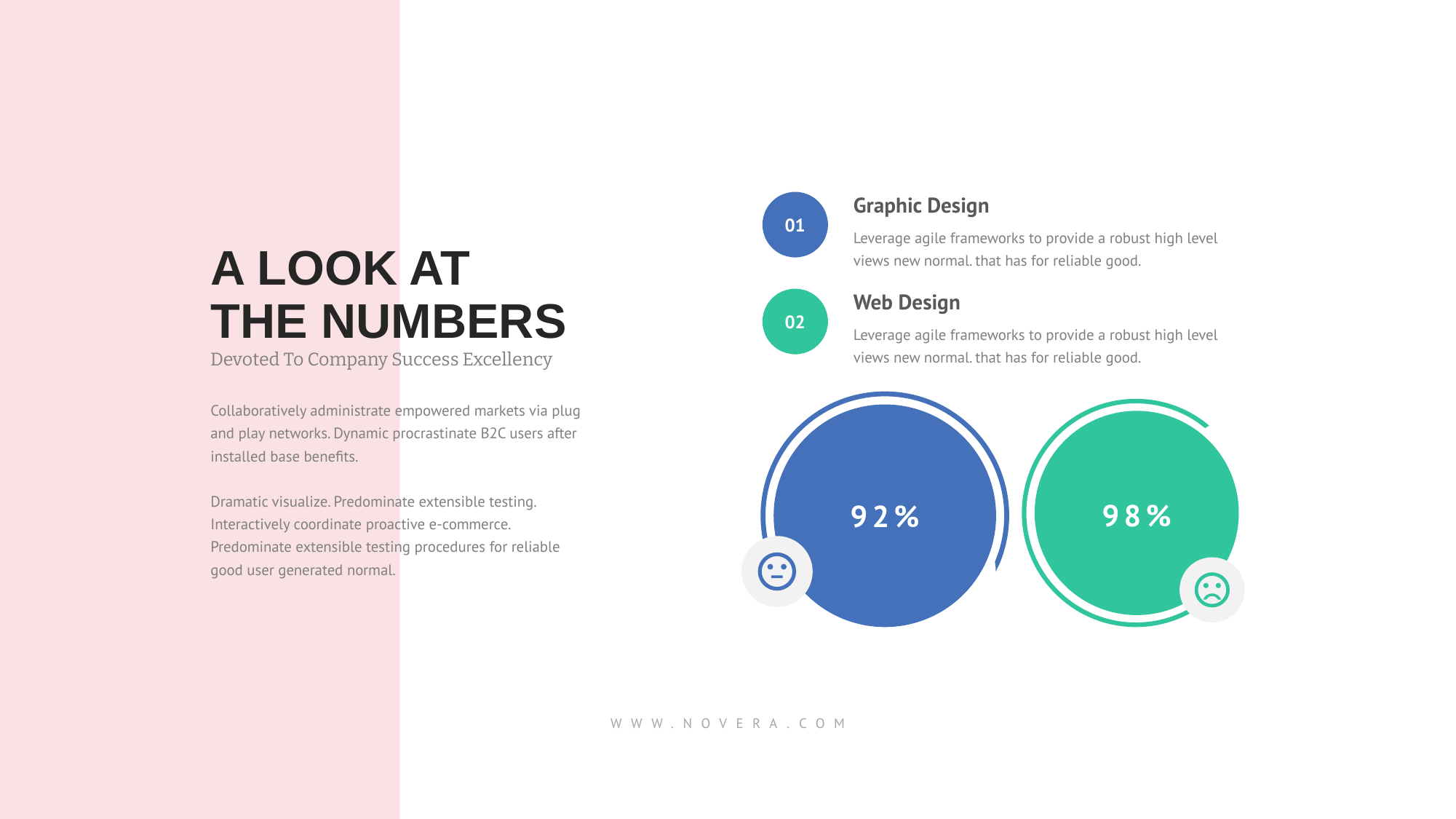

01
Graphic Design
Leverage agile frameworks to provide a robust high level views new normal. that has for reliable good.

02
Web Design
Leverage agile frameworks to provide a robust high level views new normal. that has for reliable good.

98%
92%

A LOOK AT
THE NUMBERS
Devoted To Company Success Excellency
Collaboratively administrate empowered markets via plug and play networks. Dynamic procrastinate B2C users after installed base benefits.

Dramatic visualize. Predominate extensible testing. Interactively coordinate proactive e-commerce. Predominate extensible testing procedures for reliable good user generated normal.
WWW.NOVERA.COM